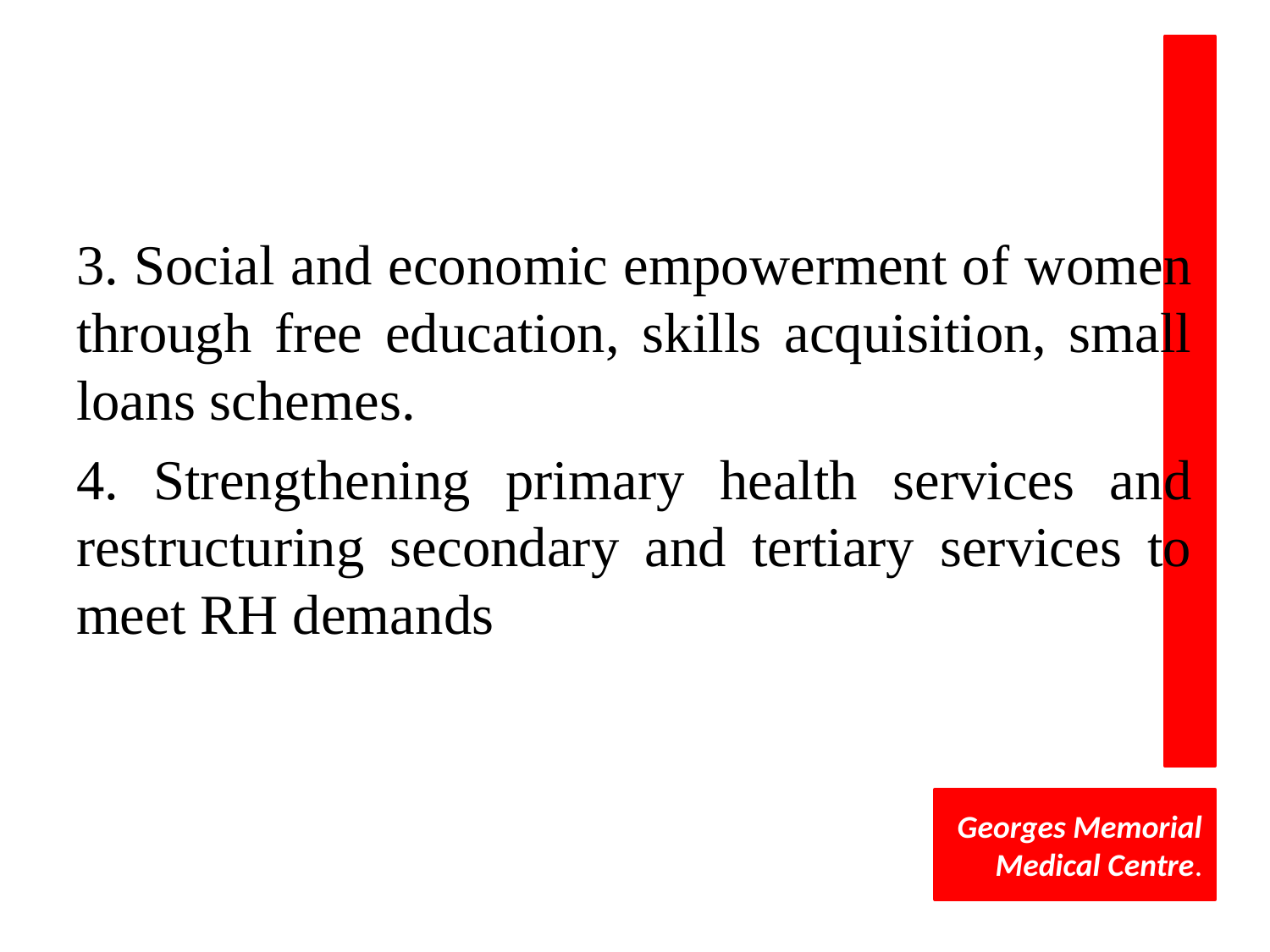

#
3. Social and economic empowerment of women through free education, skills acquisition, small loans schemes.
4. Strengthening primary health services and restructuring secondary and tertiary services to meet RH demands